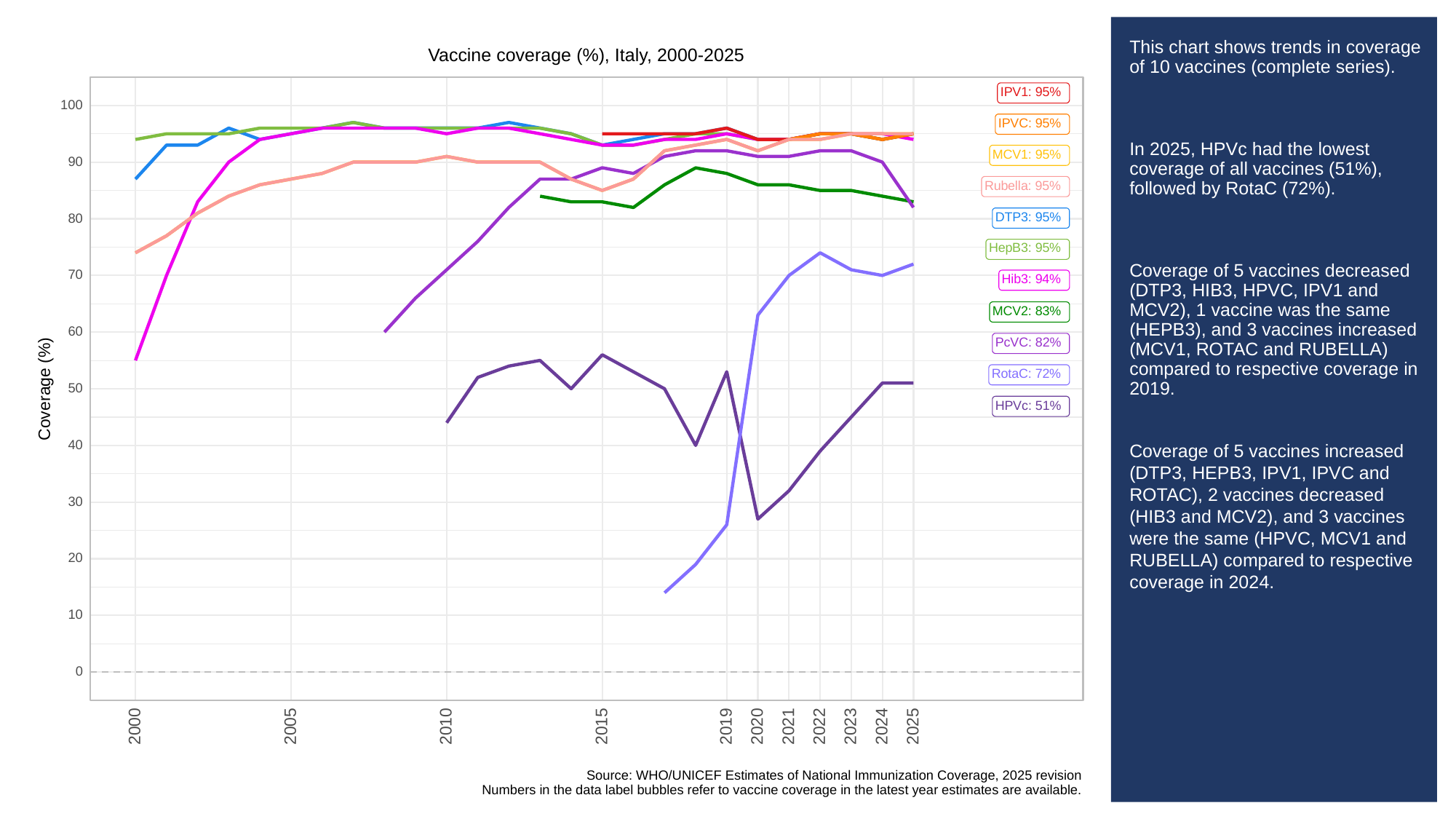

# This chart shows trends in coverage of 10 vaccines (complete series).

In 2025, HPVc had the lowest coverage of all vaccines (51%), followed by RotaC (72%).

Coverage of 5 vaccines decreased (DTP3, HIB3, HPVC, IPV1 and MCV2), 1 vaccine was the same (HEPB3), and 3 vaccines increased (MCV1, ROTAC and RUBELLA) compared to respective coverage in 2019.

Coverage of 5 vaccines increased (DTP3, HEPB3, IPV1, IPVC and ROTAC), 2 vaccines decreased (HIB3 and MCV2), and 3 vaccines were the same (HPVC, MCV1 and RUBELLA) compared to respective coverage in 2024.

Vaccine coverage (%), Italy, 2000-2025

IPV1: 95%

100

IPVC: 95%

MCV1: 95%

90

Rubella: 95%

DTP3: 95%
80

HepB3: 95%

70
Hib3: 94%

MCV2: 83%
60

PcVC: 82%

RotaC: 72%
Coverage (%)

50

HPVc: 51%

40

30

20

10

0

2023
2000
2005
2010
2015
2019
2020
2021
2022
2024
2025
Source: WHO/UNICEF Estimates of National Immunization Coverage, 2025 revision
Numbers in the data label bubbles refer to vaccine coverage in the latest year estimates are available.